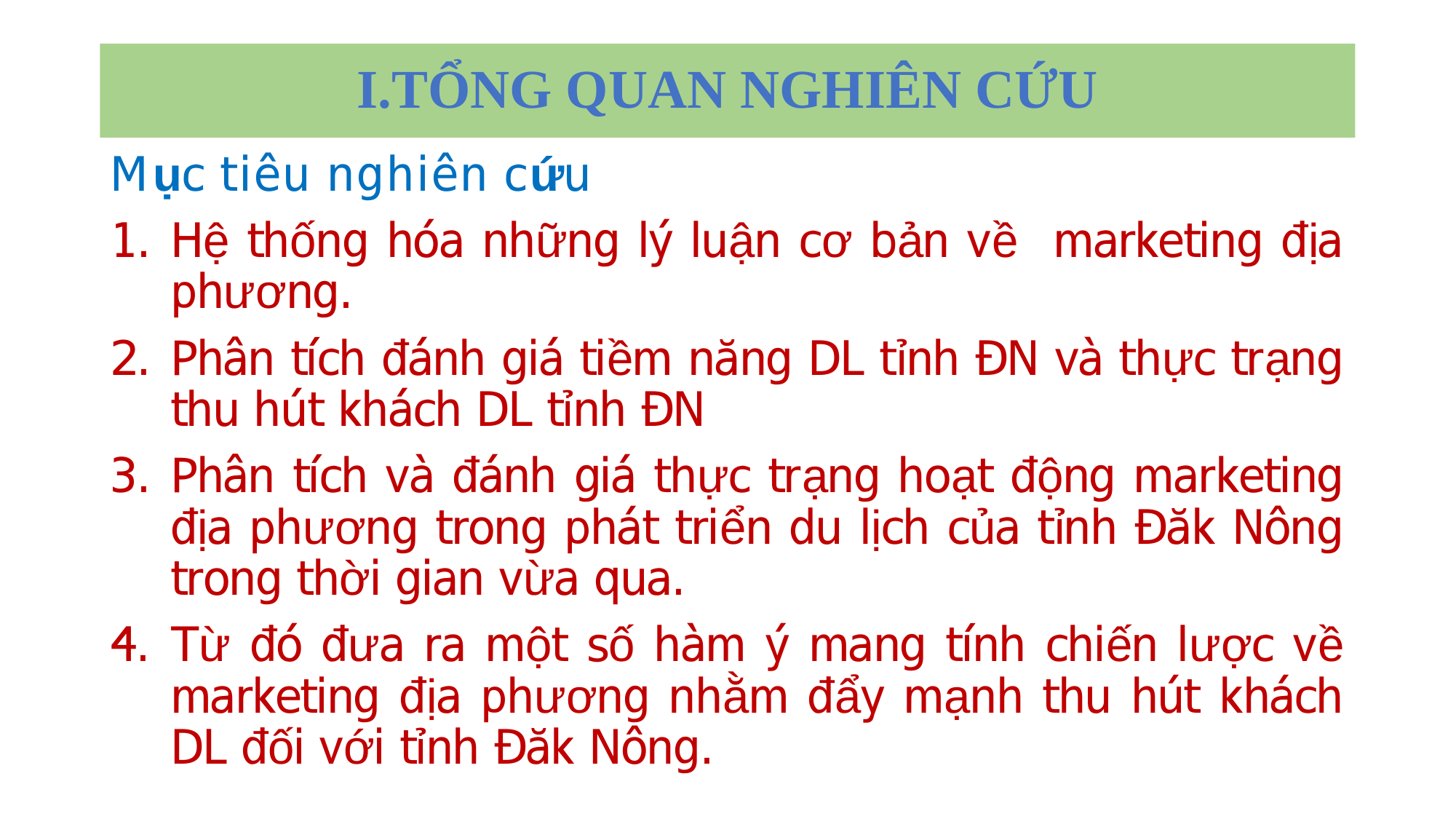

# I.TỔNG QUAN NGHIÊN CỨU
Mục tiêu nghiên cứu
Hệ thống hóa những lý luận cơ bản về  marketing địa phương.
Phân tích đánh giá tiềm năng DL tỉnh ĐN và thực trạng thu hút khách DL tỉnh ĐN
Phân tích và đánh giá thực trạng hoạt động marketing địa phương trong phát triển du lịch của tỉnh Đăk Nông trong thời gian vừa qua.
Từ đó đưa ra một số hàm ý mang tính chiến lược về marketing địa phương nhằm đẩy mạnh thu hút khách DL đối với tỉnh Đăk Nông.